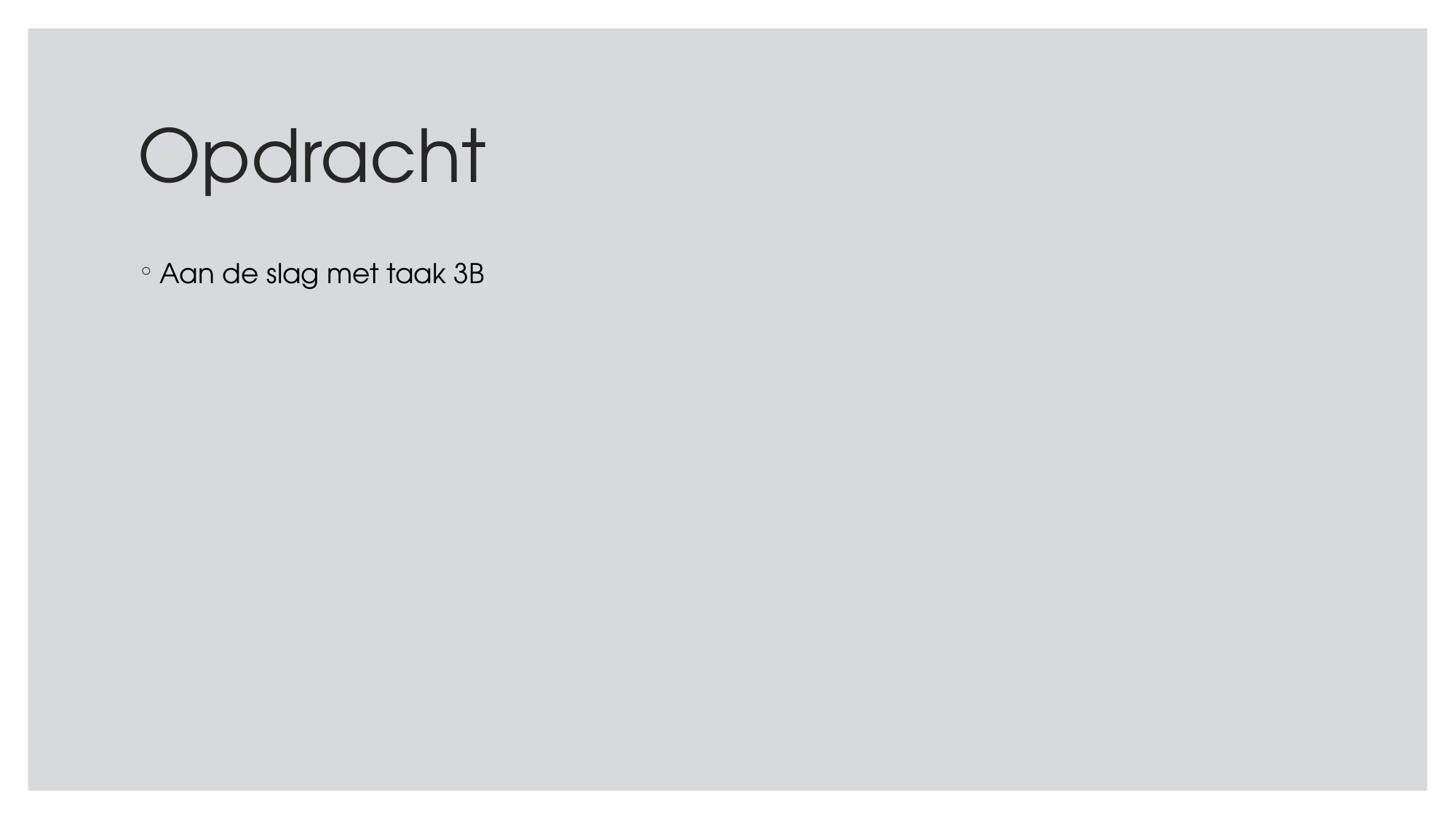

# Opdracht
Aan de slag met taak 3B